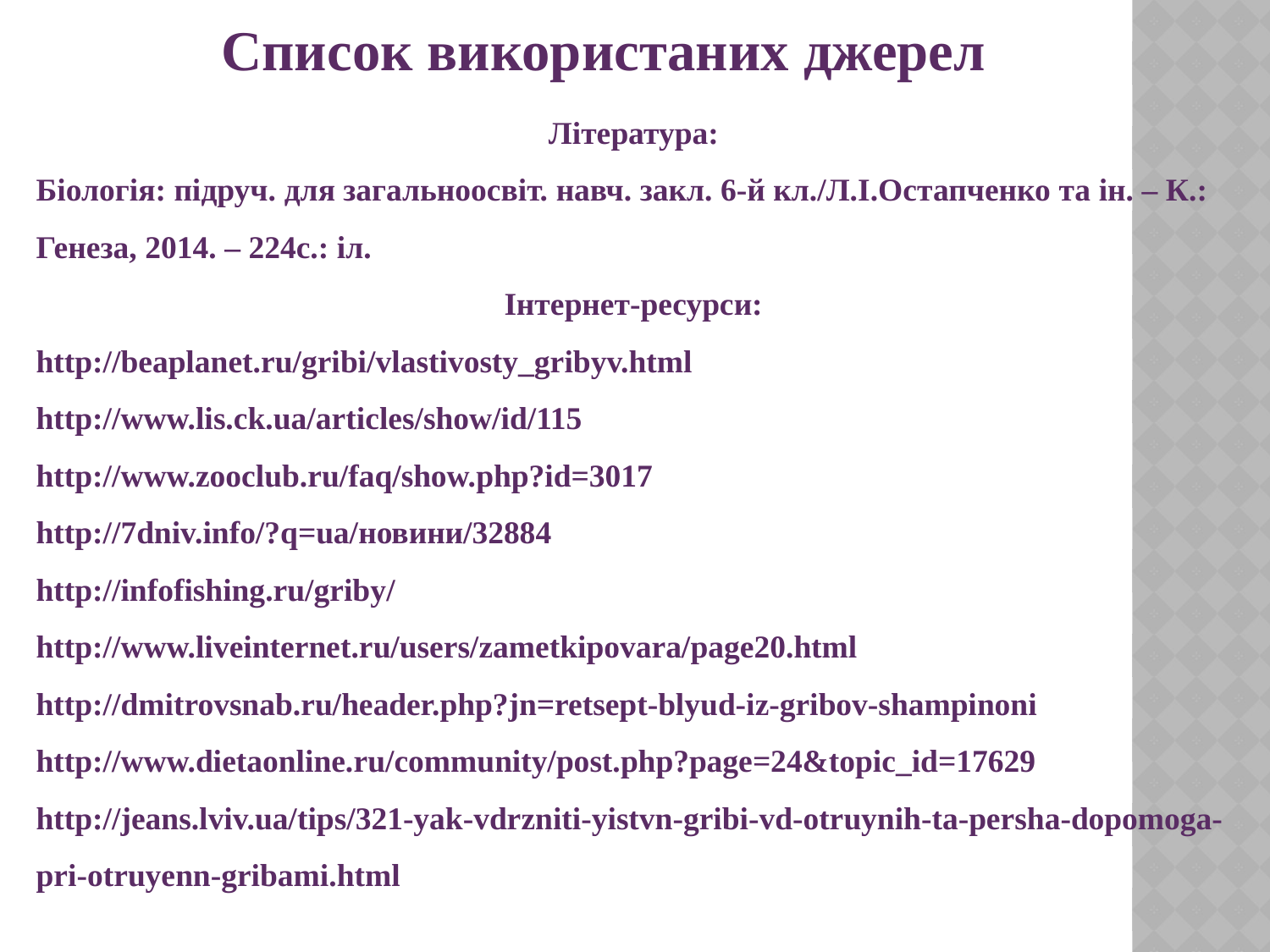

Список використаних джерел
Література:
Біологія: підруч. для загальноосвіт. навч. закл. 6-й кл./Л.І.Остапченко та ін. – К.: Генеза, 2014. – 224с.: іл.
Інтернет-ресурси:
http://beaplanet.ru/gribi/vlastivosty_gribyv.html
http://www.lis.ck.ua/articles/show/id/115
http://www.zooclub.ru/faq/show.php?id=3017
http://7dniv.info/?q=ua/новини/32884
http://infofishing.ru/griby/
http://www.liveinternet.ru/users/zametkipovara/page20.html
http://dmitrovsnab.ru/header.php?jn=retsept-blyud-iz-gribov-shampinoni
http://www.dietaonline.ru/community/post.php?page=24&topic_id=17629
http://jeans.lviv.ua/tips/321-yak-vdrzniti-yistvn-gribi-vd-otruynih-ta-persha-dopomoga-pri-otruyenn-gribami.html